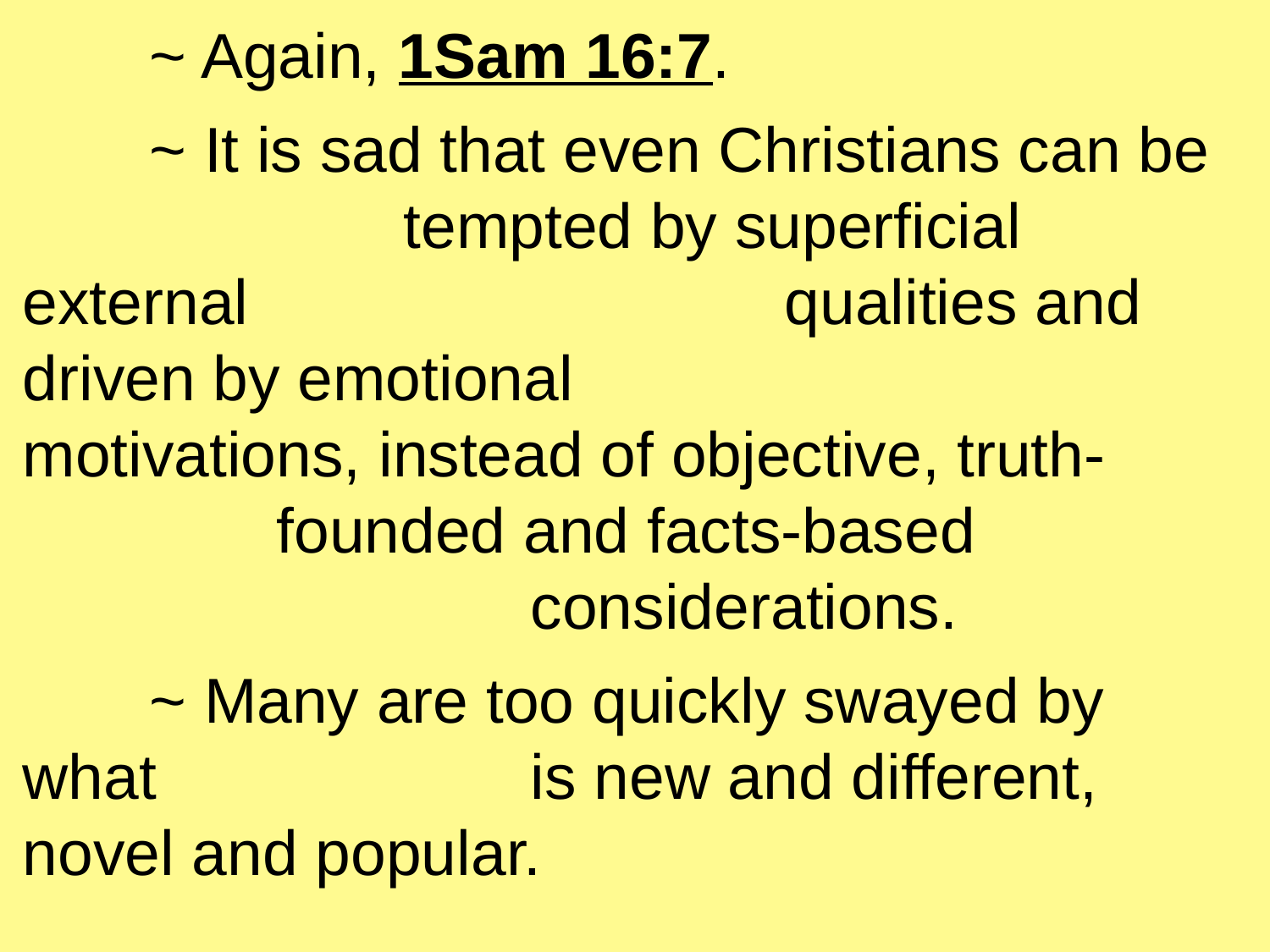

~ Again, 1Sam 16:7.
	~ It is sad that even Christians can be 			tempted by superficial external 					qualities and driven by emotional 				motivations, instead of objective, truth-			founded and facts-based 						considerations.
	~ Many are too quickly swayed by what 			is new and different, novel and popular.